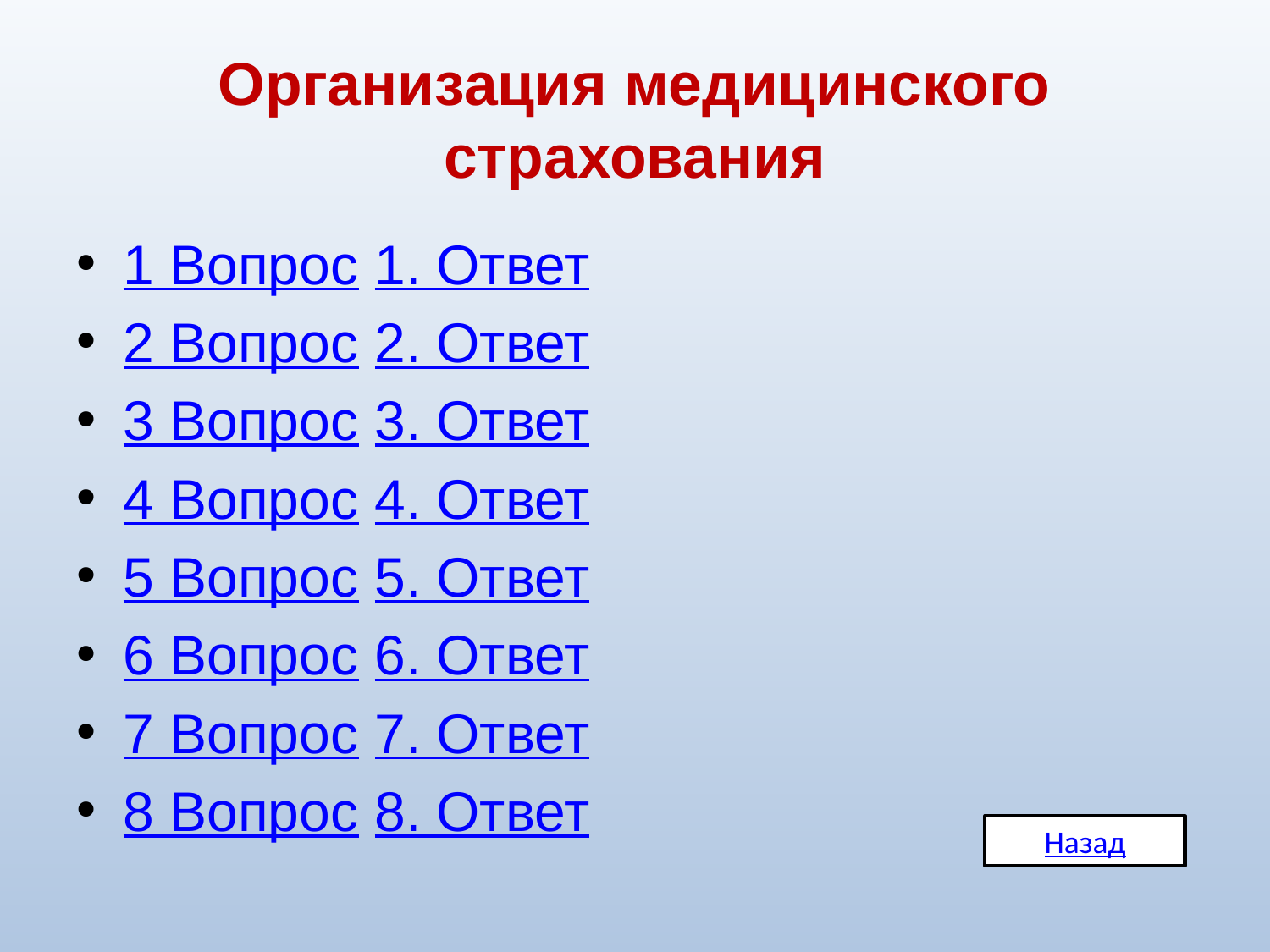

# Организация медицинского страхования
1 Вопрос				1. Ответ
2 Вопрос				2. Ответ
3 Вопрос				3. Ответ
4 Вопрос				4. Ответ
5 Вопрос				5. Ответ
6 Вопрос				6. Ответ
7 Вопрос				7. Ответ
8 Вопрос				8. Ответ
Назад